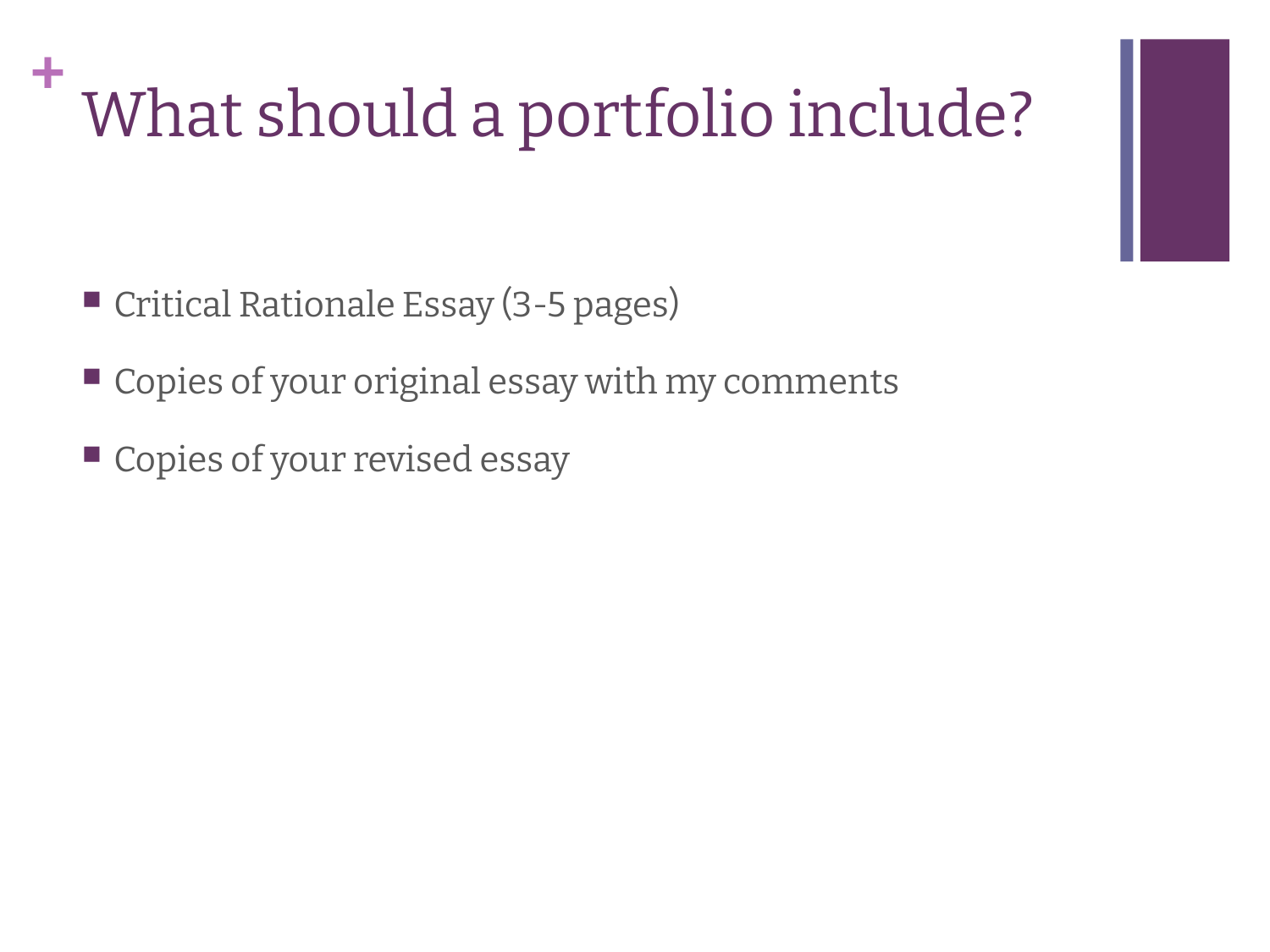

# What should a portfolio include?
Critical Rationale Essay (3-5 pages)
Copies of your original essay with my comments
Copies of your revised essay